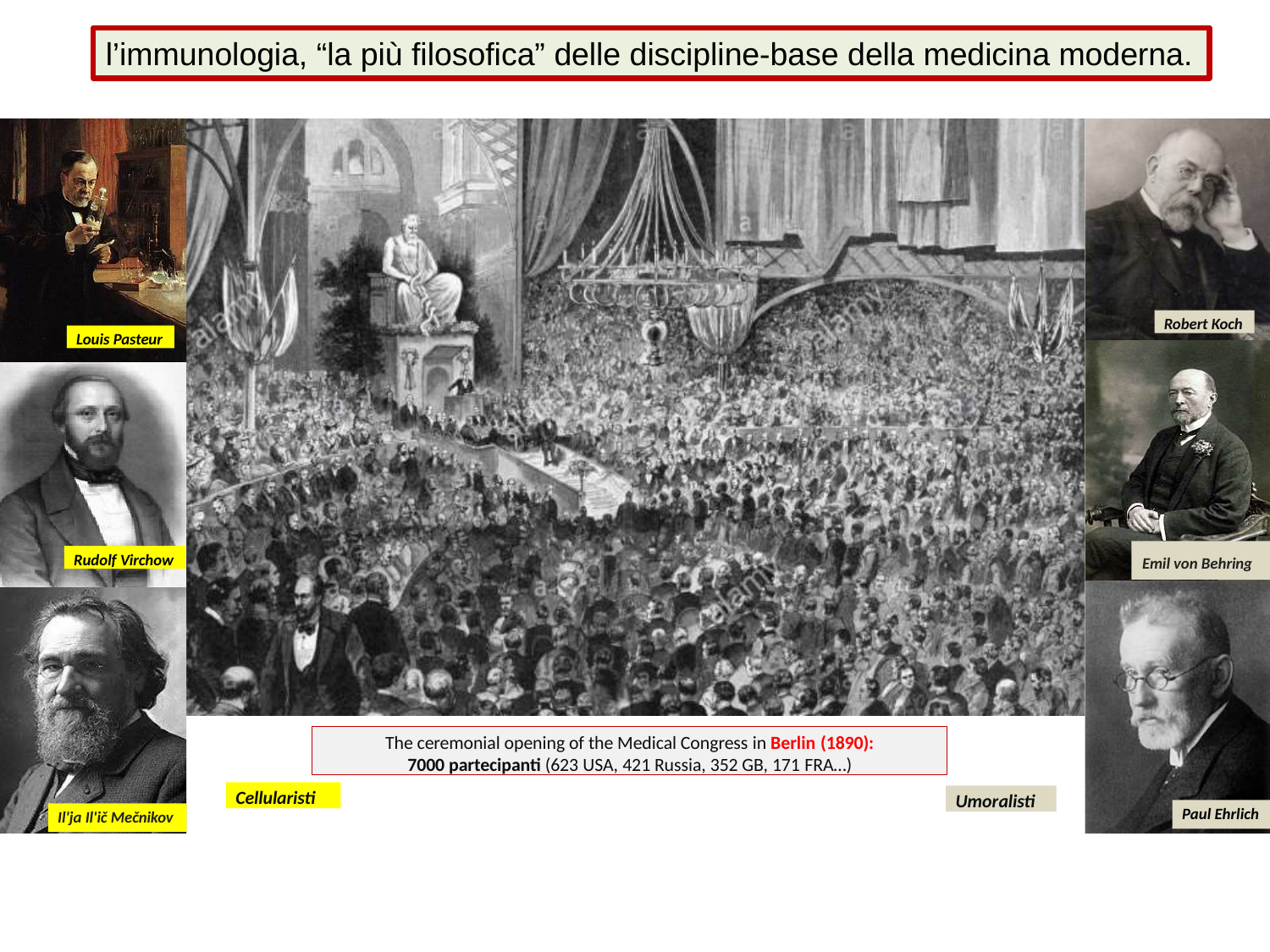

l’immunologia, “la più filosofica” delle discipline-base della medicina moderna.

Robert Koch
Louis Pasteur

Rudolf Virchow
Emil von Behring
The ceremonial opening of the Medical Congress in Berlin (1890):
7000 partecipanti (623 USA, 421 Russia, 352 GB, 171 FRA…)
Cellularisti
Umoralisti

Paul Ehrlich

Il'ja Il'ič Mečnikov